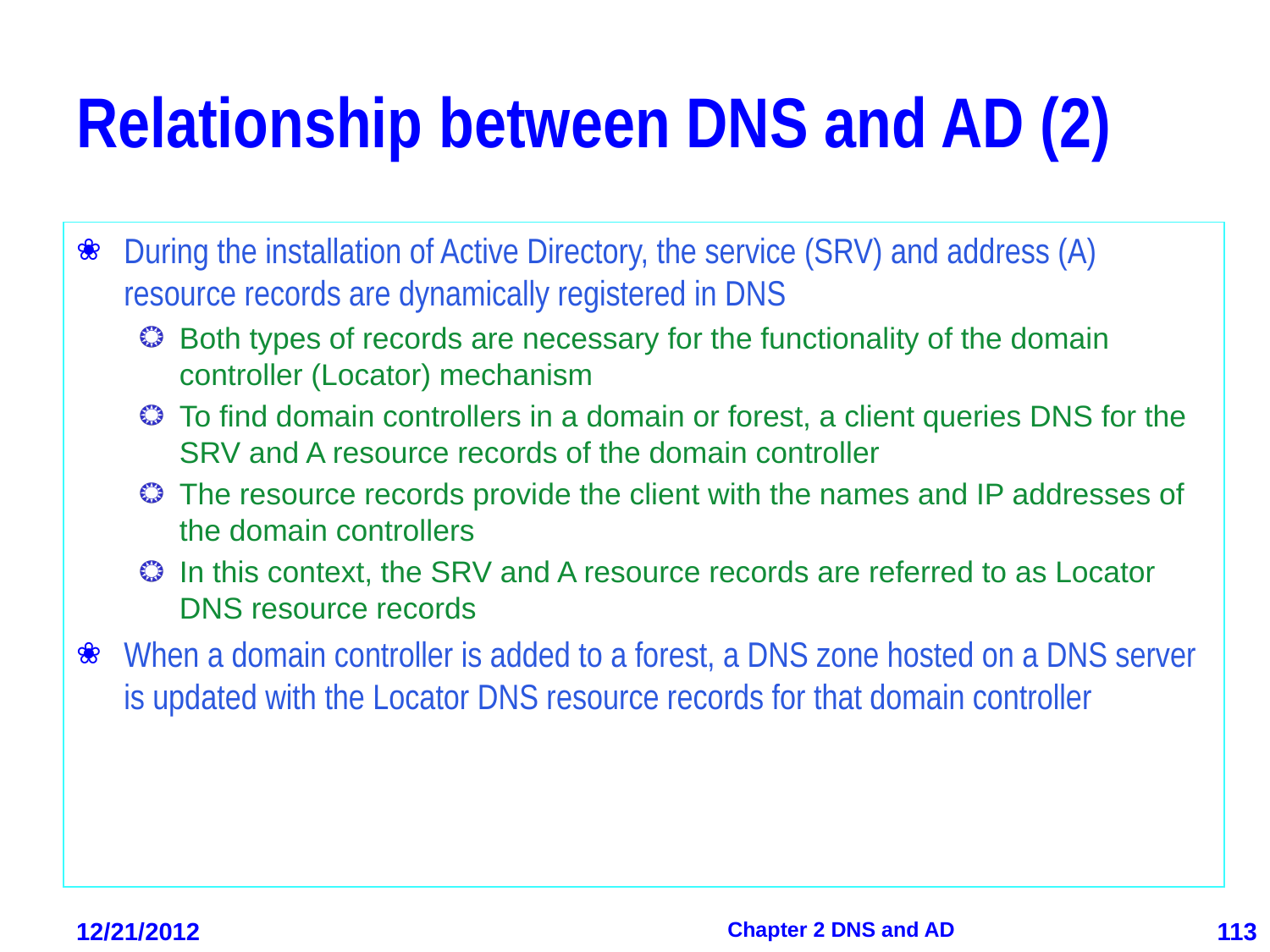

# Relationship between DNS and AD (2)
During the installation of Active Directory, the service (SRV) and address (A) resource records are dynamically registered in DNS
Both types of records are necessary for the functionality of the domain controller (Locator) mechanism
To find domain controllers in a domain or forest, a client queries DNS for the SRV and A resource records of the domain controller
The resource records provide the client with the names and IP addresses of the domain controllers
In this context, the SRV and A resource records are referred to as Locator DNS resource records
When a domain controller is added to a forest, a DNS zone hosted on a DNS server is updated with the Locator DNS resource records for that domain controller

12/21/2012
Chapter 2 DNS and AD
113